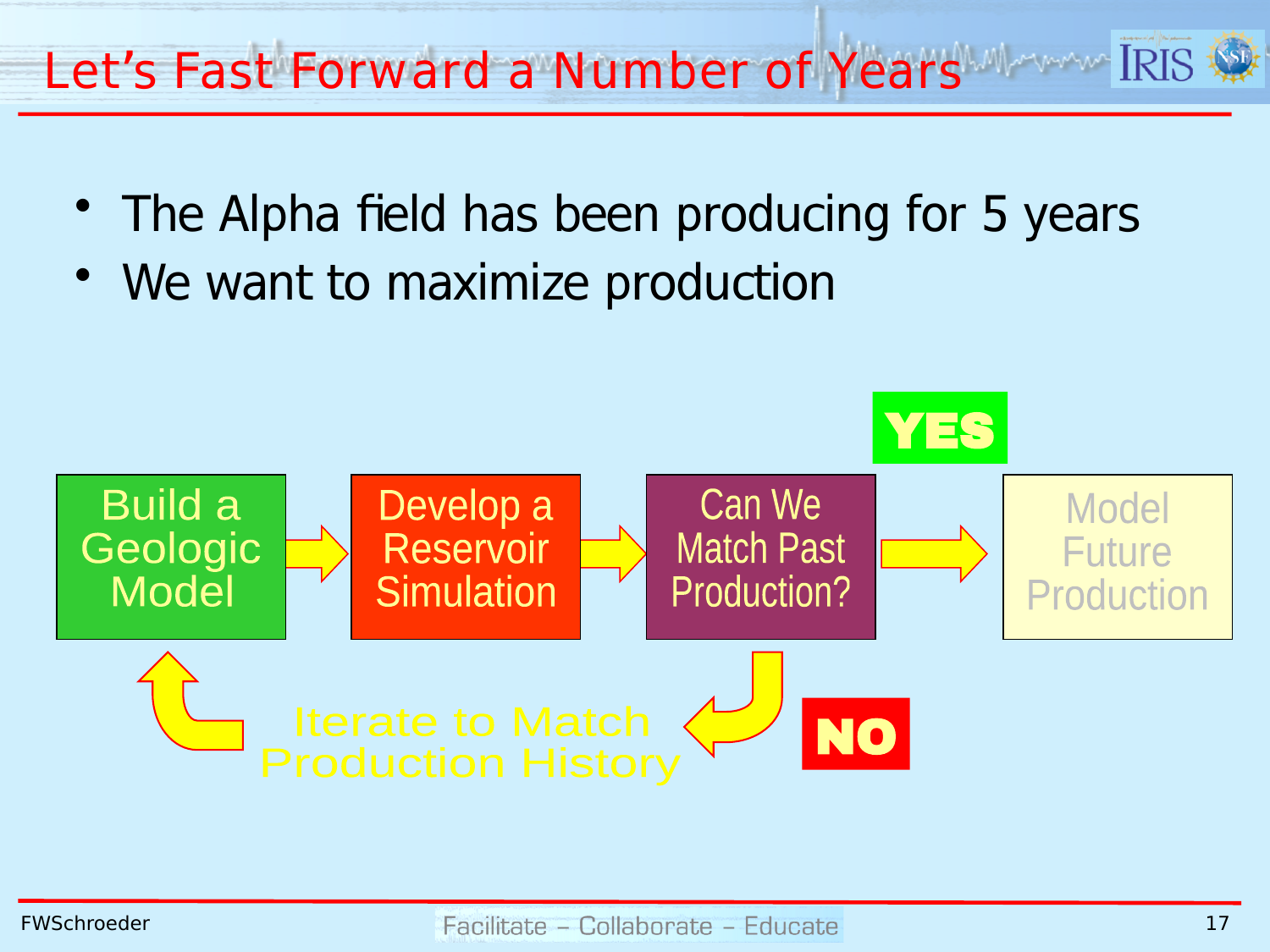

# Let’s Fast Forward a Number of Years
The Alpha field has been producing for 5 years
We want to maximize production
YES

Build a
Geologic
Model
Develop a
Reservoir
Simulation
Can We
Match Past
Production?
Model
Future
Production

NO
Iterate to Match
Production History